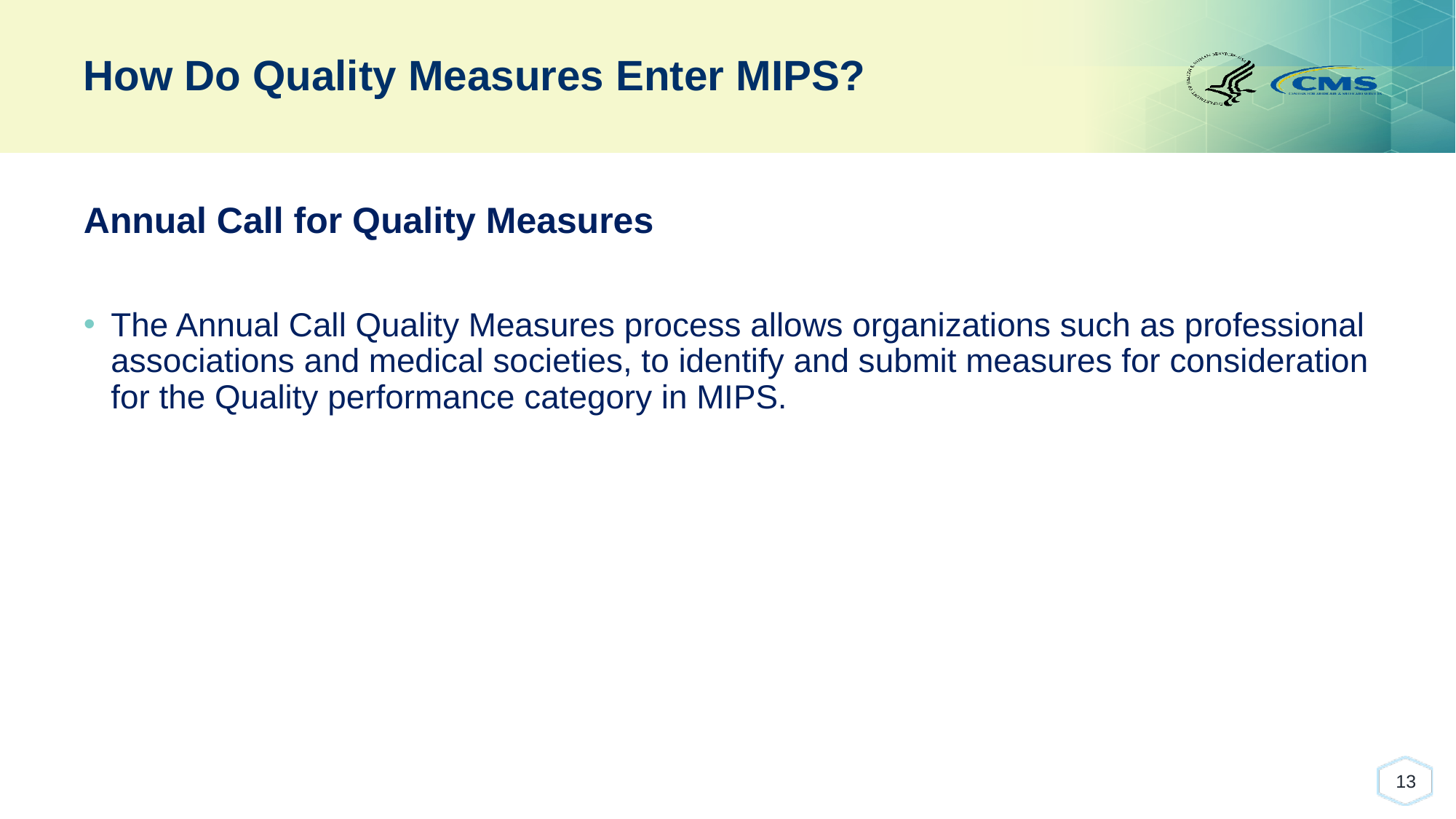

# How Do Quality Measures Enter MIPS?
Annual Call for Quality Measures

The Annual Call Quality Measures process allows organizations such as professional associations and medical societies, to identify and submit measures for consideration for the Quality performance category in MIPS.

13